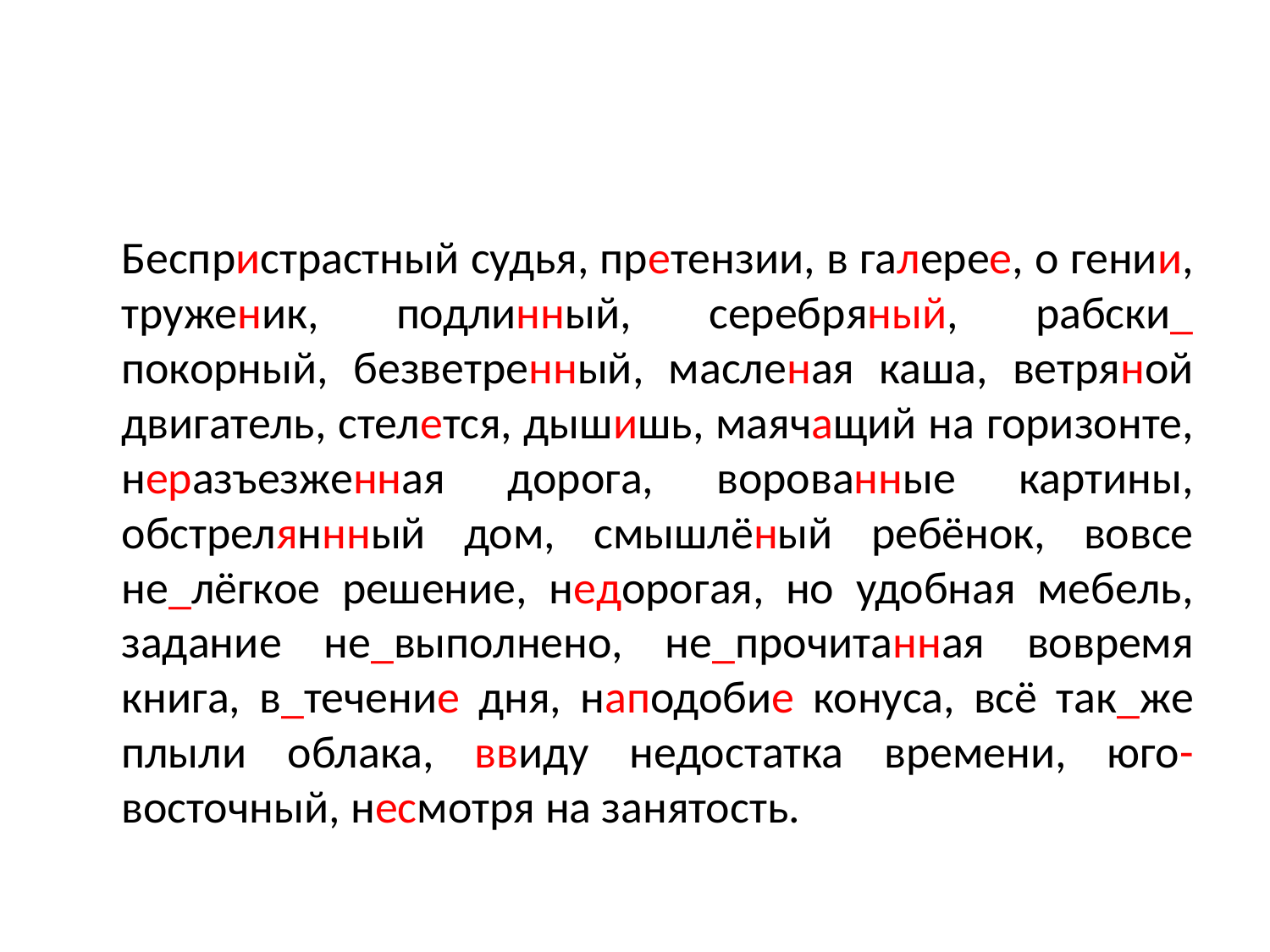

#
    Беспристрастный судья, претензии, в галерее, о гении, труженик, подлинный, серебряный, рабски_ покорный, безветренный, масленая каша, ветряной двигатель, стелется, дышишь, маячащий на горизонте, неразъезженная дорога, ворованные картины, обстреляннный дом, смышлёный ребёнок, вовсе не_лёгкое решение, недорогая, но удобная мебель, задание не_выполнено, не_прочитанная вовремя книга, в_течение дня, наподобие конуса, всё так_же плыли облака, ввиду недостатка времени, юго-восточный, несмотря на занятость.